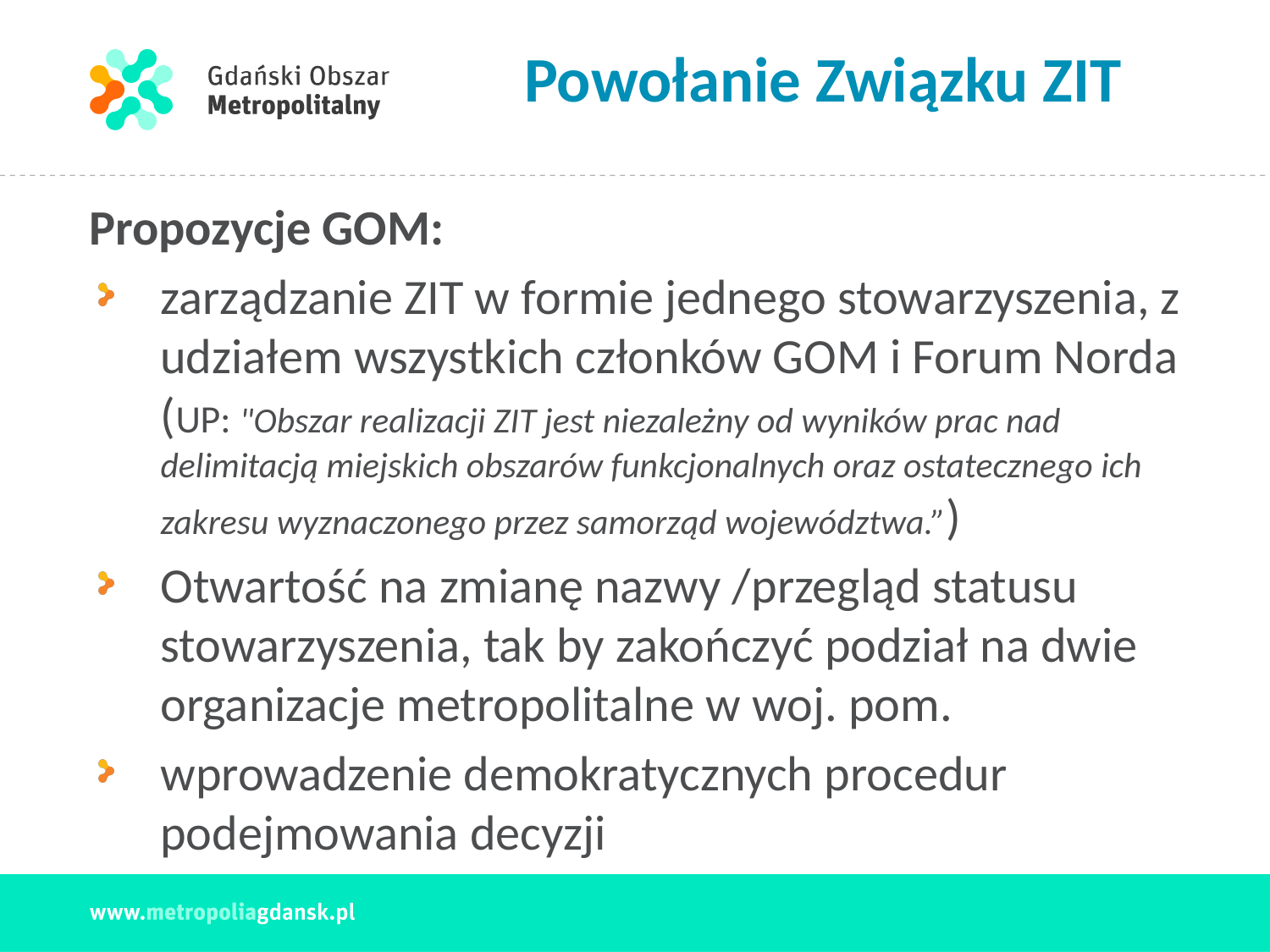

# Powołanie Związku ZIT
Propozycje GOM:
zarządzanie ZIT w formie jednego stowarzyszenia, z udziałem wszystkich członków GOM i Forum Norda (UP: "Obszar realizacji ZIT jest niezależny od wyników prac nad delimitacją miejskich obszarów funkcjonalnych oraz ostatecznego ich zakresu wyznaczonego przez samorząd województwa.”)
Otwartość na zmianę nazwy /przegląd statusu stowarzyszenia, tak by zakończyć podział na dwie organizacje metropolitalne w woj. pom.
wprowadzenie demokratycznych procedur podejmowania decyzji